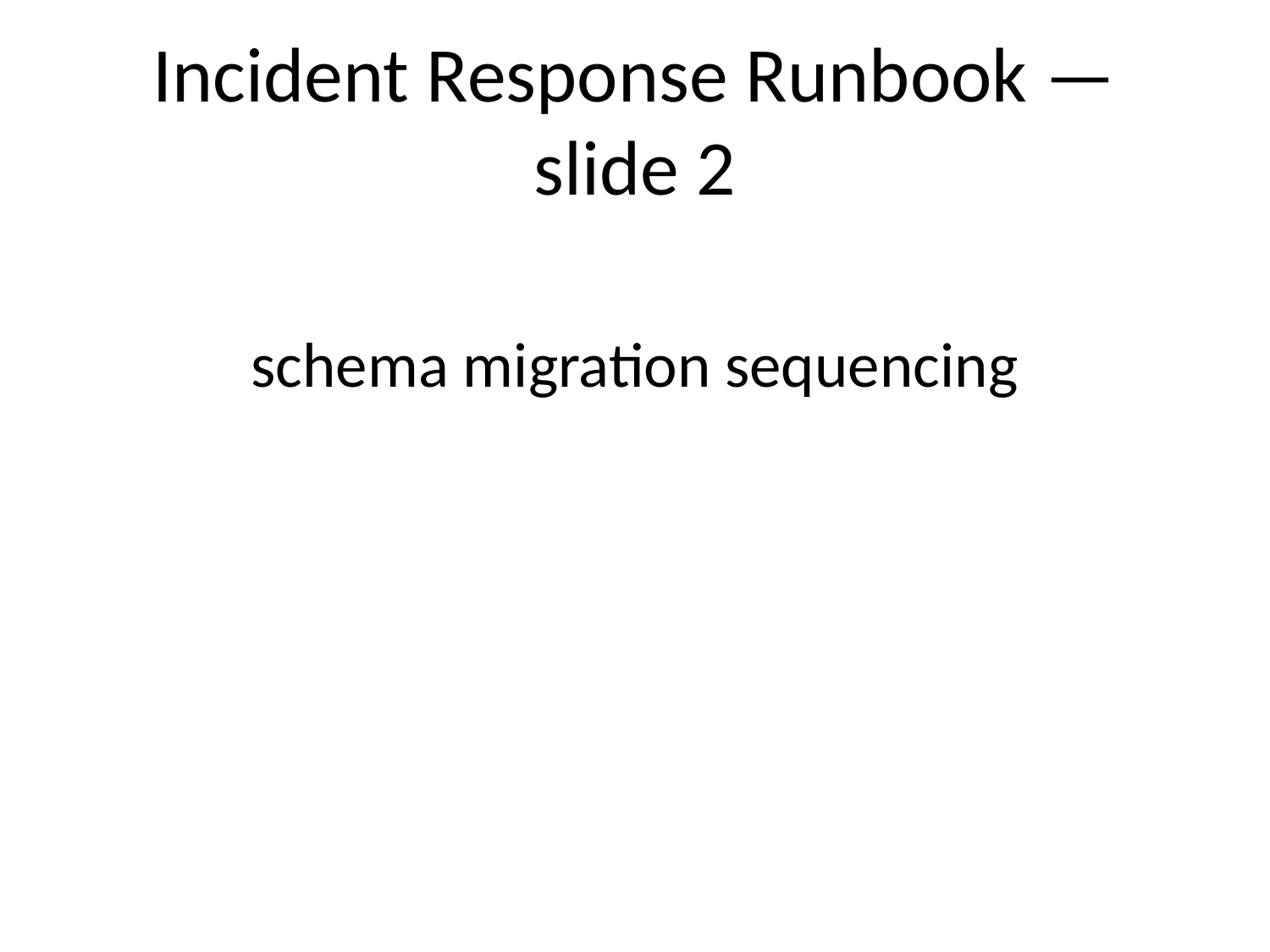

# Incident Response Runbook — slide 2
schema migration sequencing